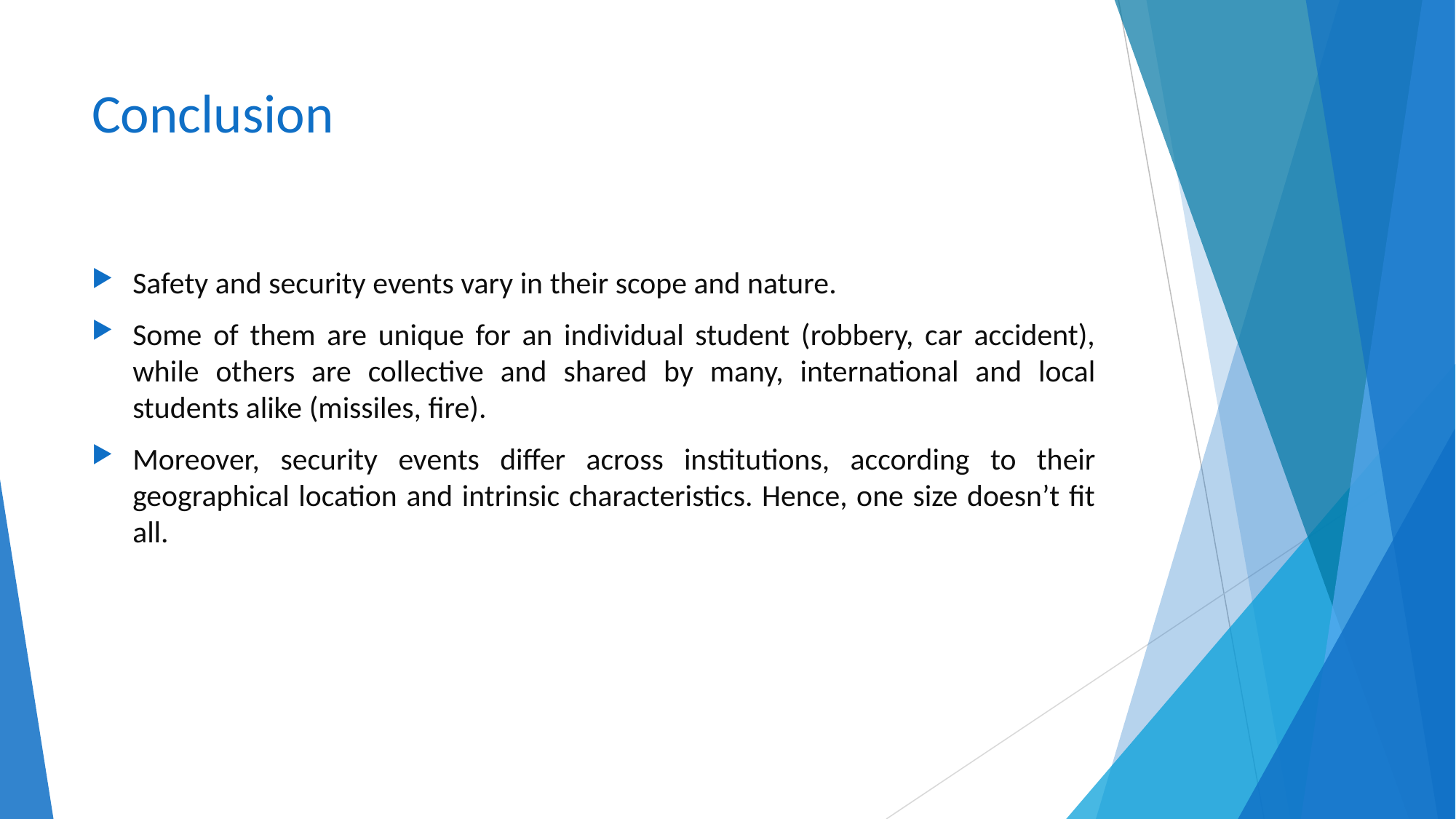

# Conclusion
Safety and security events vary in their scope and nature.
Some of them are unique for an individual student (robbery, car accident), while others are collective and shared by many, international and local students alike (missiles, fire).
Moreover, security events differ across institutions, according to their geographical location and intrinsic characteristics. Hence, one size doesn’t fit all.